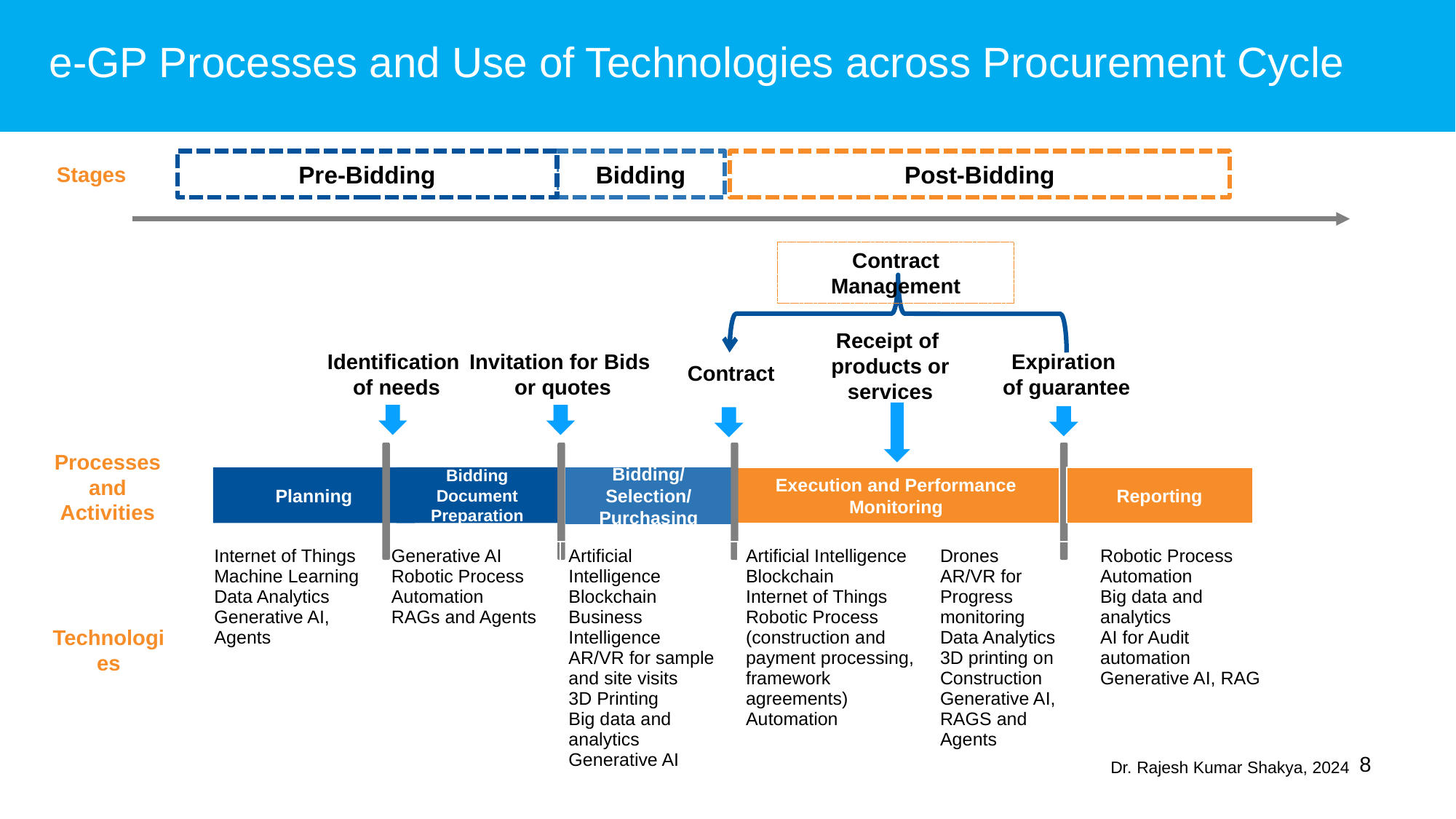

e-GP Processes and Use of Technologies across Procurement Cycle

Pre-Bidding
Bidding
Post-Bidding
Stages
Contract Management
Receipt of
products or
services
Identification
of needs
Invitation for Bids
or quotes
Expiration
of guarantee
Contract

Processes and Activities
Bidding Document Preparation
Planning
Reporting
Execution and Performance Monitoring
Bidding/Selection/Purchasing

| Internet of Things Machine Learning Data Analytics Generative AI, Agents | Generative AI Robotic Process Automation RAGs and Agents | Artificial Intelligence Blockchain Business Intelligence AR/VR for sample and site visits 3D Printing Big data and analytics Generative AI | Artificial Intelligence Blockchain Internet of Things Robotic Process (construction and payment processing, framework agreements) Automation | Drones AR/VR for Progress monitoring Data Analytics 3D printing on Construction Generative AI, RAGS and Agents | Robotic Process Automation Big data and analytics AI for Audit automation Generative AI, RAG |
| --- | --- | --- | --- | --- | --- |
Technologies
8
Dr. Rajesh Kumar Shakya, 2024